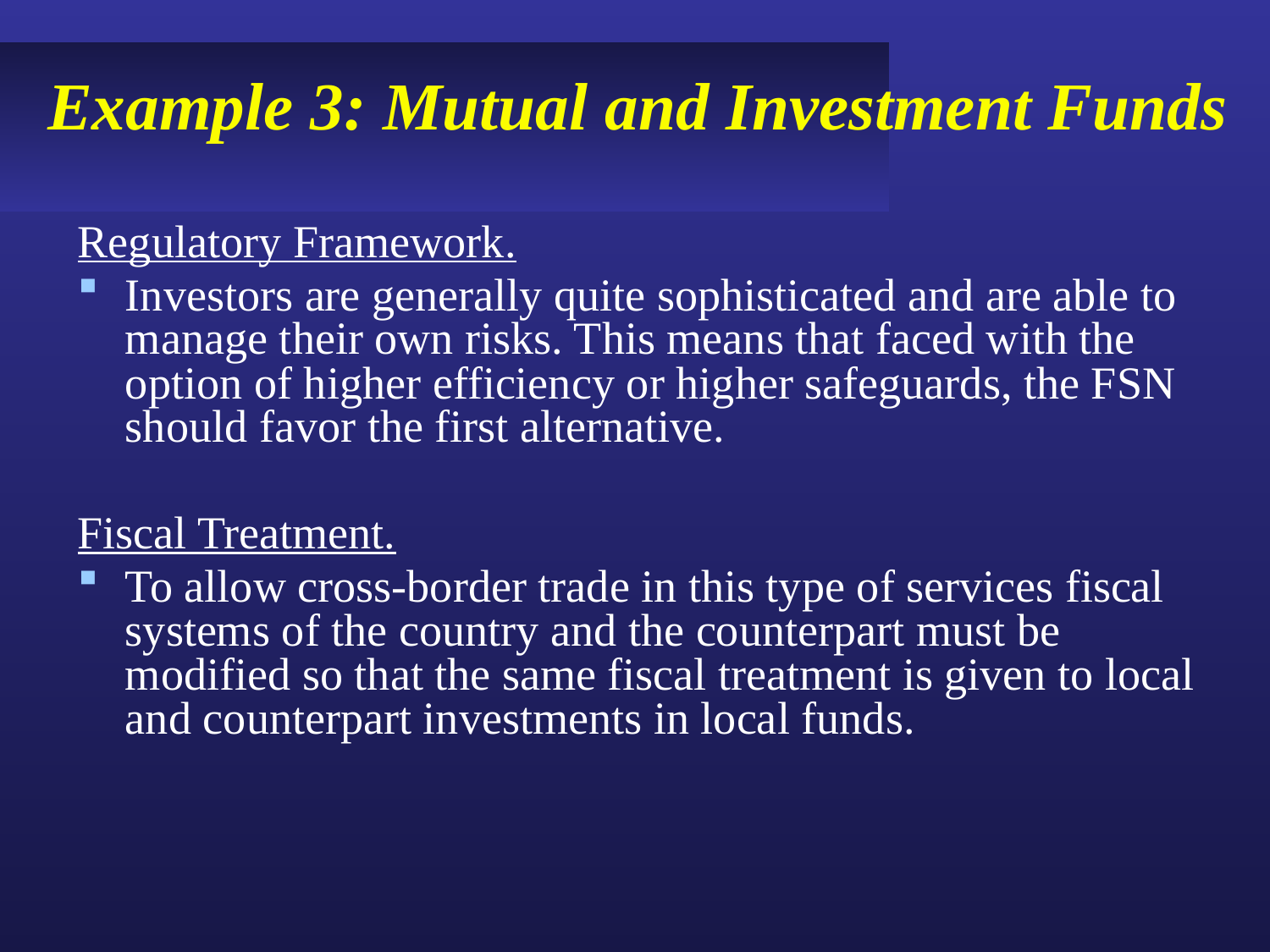

# Example 3: Mutual and Investment Funds

Regulatory Framework.
Investors are generally quite sophisticated and are able to manage their own risks. This means that faced with the option of higher efficiency or higher safeguards, the FSN should favor the first alternative.

Fiscal Treatment.
To allow cross-border trade in this type of services fiscal systems of the country and the counterpart must be modified so that the same fiscal treatment is given to local and counterpart investments in local funds.